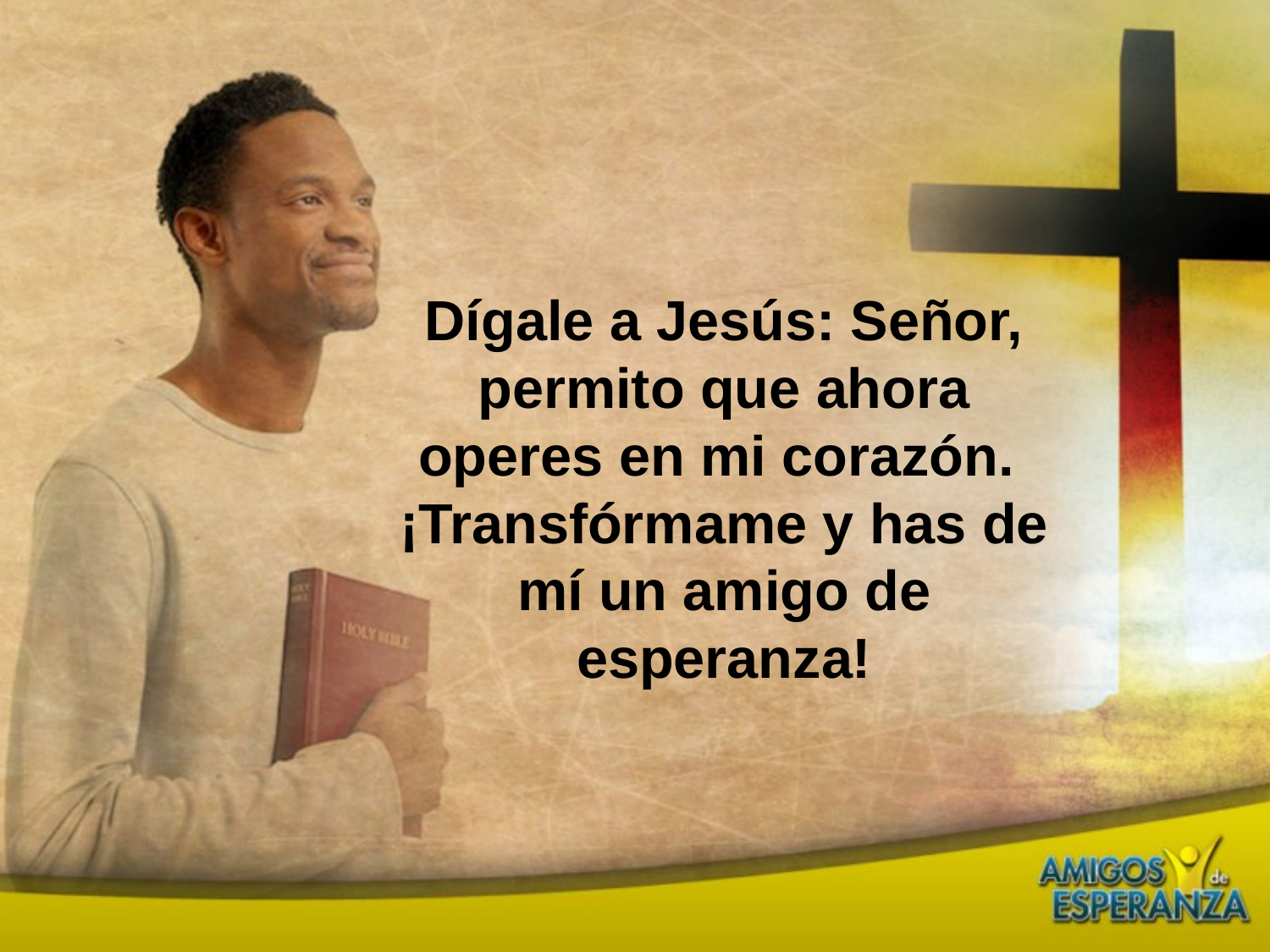

Dígale a Jesús: Señor, permito que ahora operes en mi corazón.
¡Transfórmame y has de mí un amigo de esperanza!